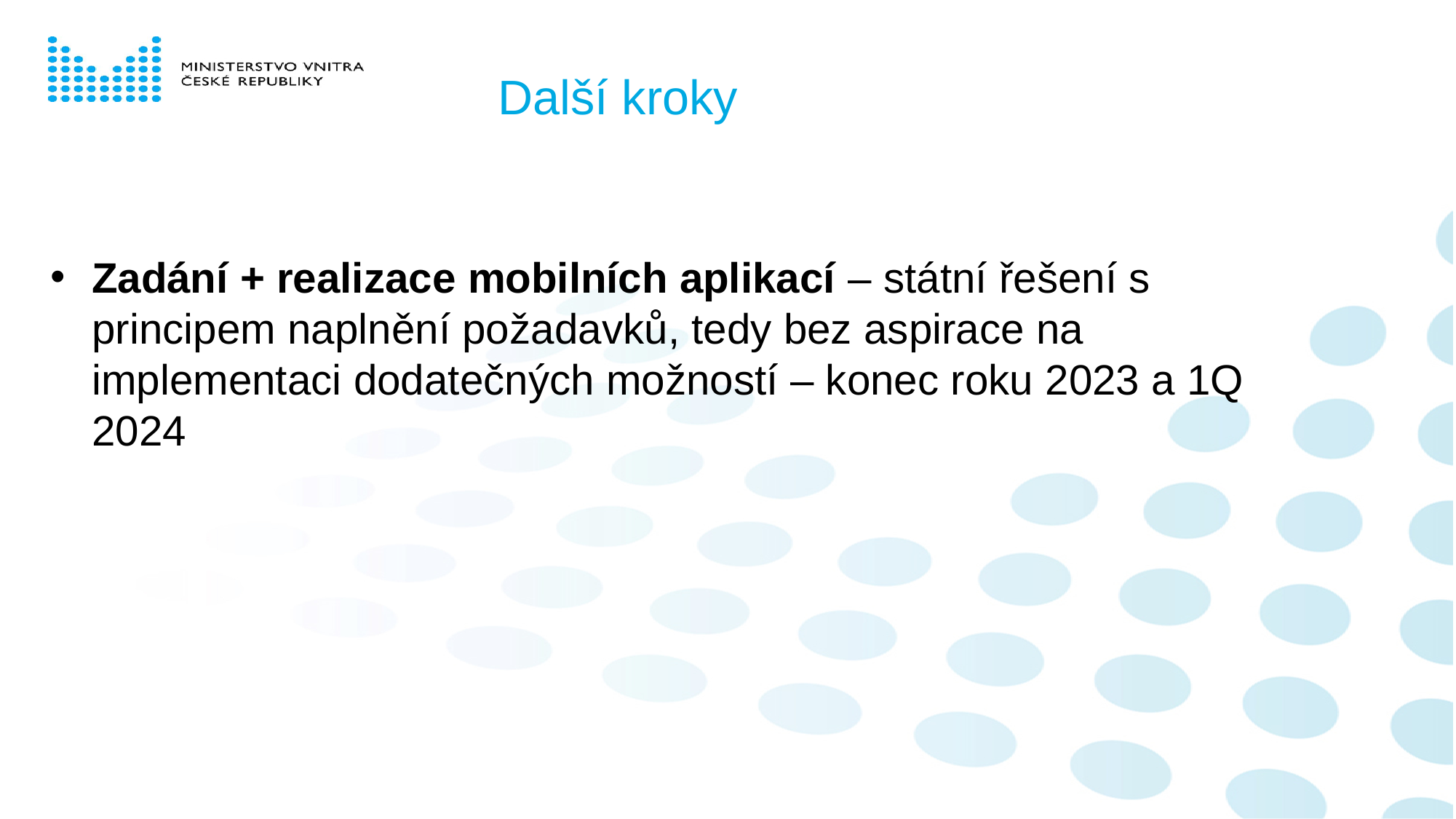

# Další kroky

Zadání + realizace mobilních aplikací – státní řešení s principem naplnění požadavků, tedy bez aspirace na implementaci dodatečných možností – konec roku 2023 a 1Q 2024